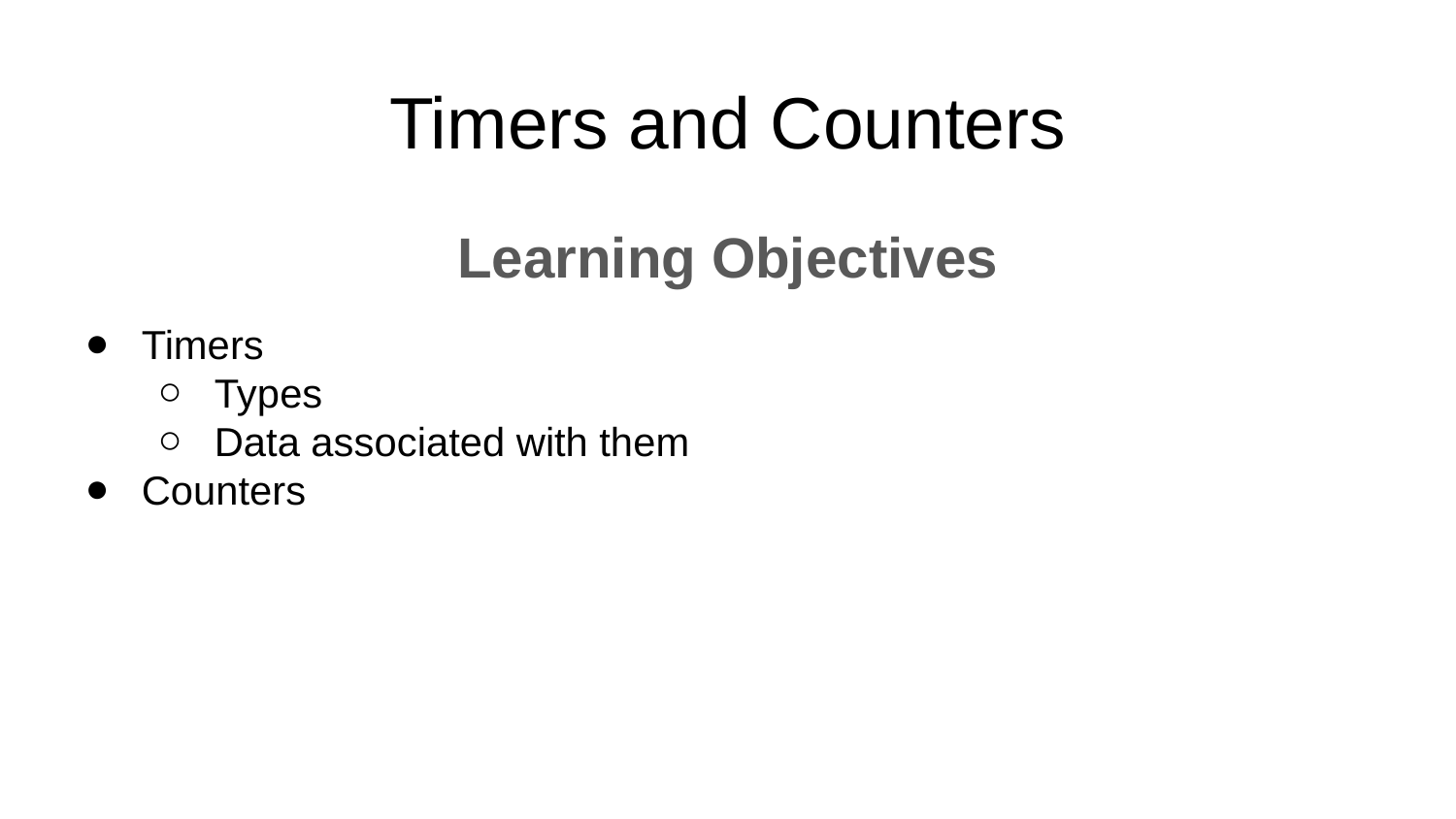

# Timers and Counters

Learning Objectives
Timers
Types
Data associated with them
Counters